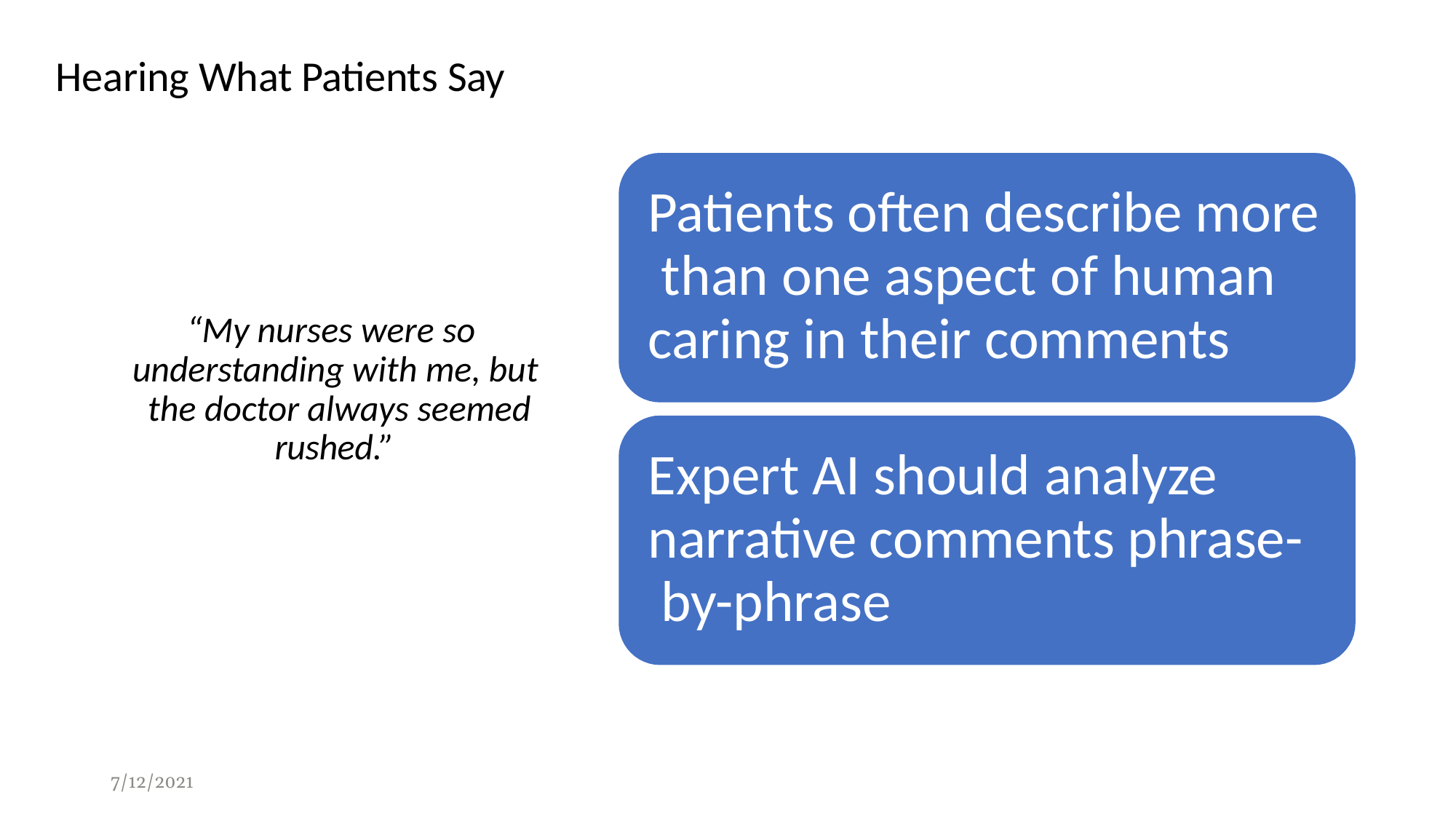

# Hearing What Patients Say

Patients often describe more  than one aspect of human  caring in their comments
“My nurses were so  understanding with me, but  the doctor always seemed
rushed.”

Expert AI should analyze  narrative comments phrase-  by-phrase
7/12/2021
14